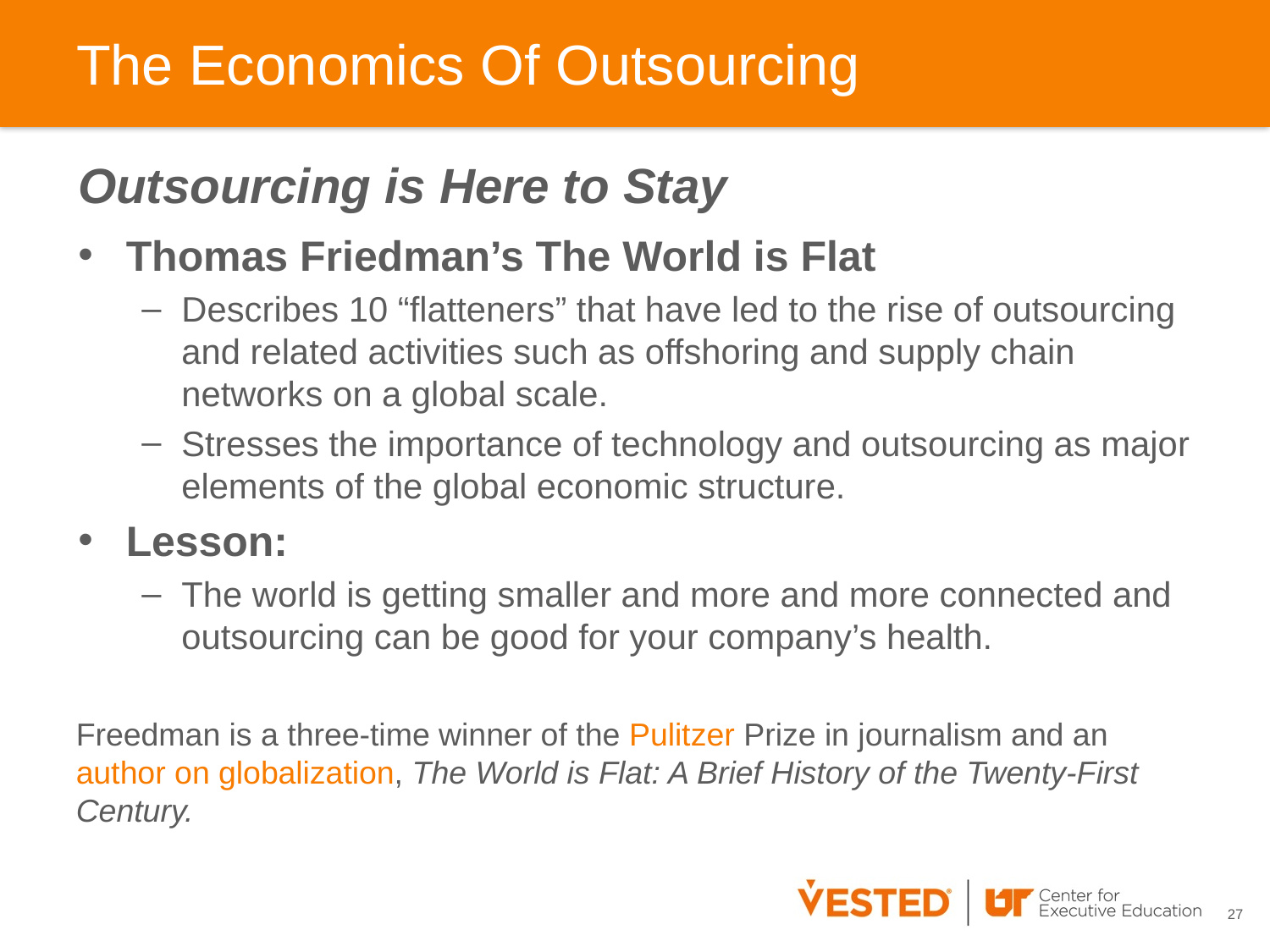

# The Economics Of Outsourcing
Outsourcing is Here to Stay
Thomas Friedman’s The World is Flat
Describes 10 “flatteners” that have led to the rise of outsourcing and related activities such as offshoring and supply chain networks on a global scale.
Stresses the importance of technology and outsourcing as major elements of the global economic structure.
Lesson:
The world is getting smaller and more and more connected and outsourcing can be good for your company’s health.
Freedman is a three-time winner of the Pulitzer Prize in journalism and an author on globalization, The World is Flat: A Brief History of the Twenty-First Century.
27